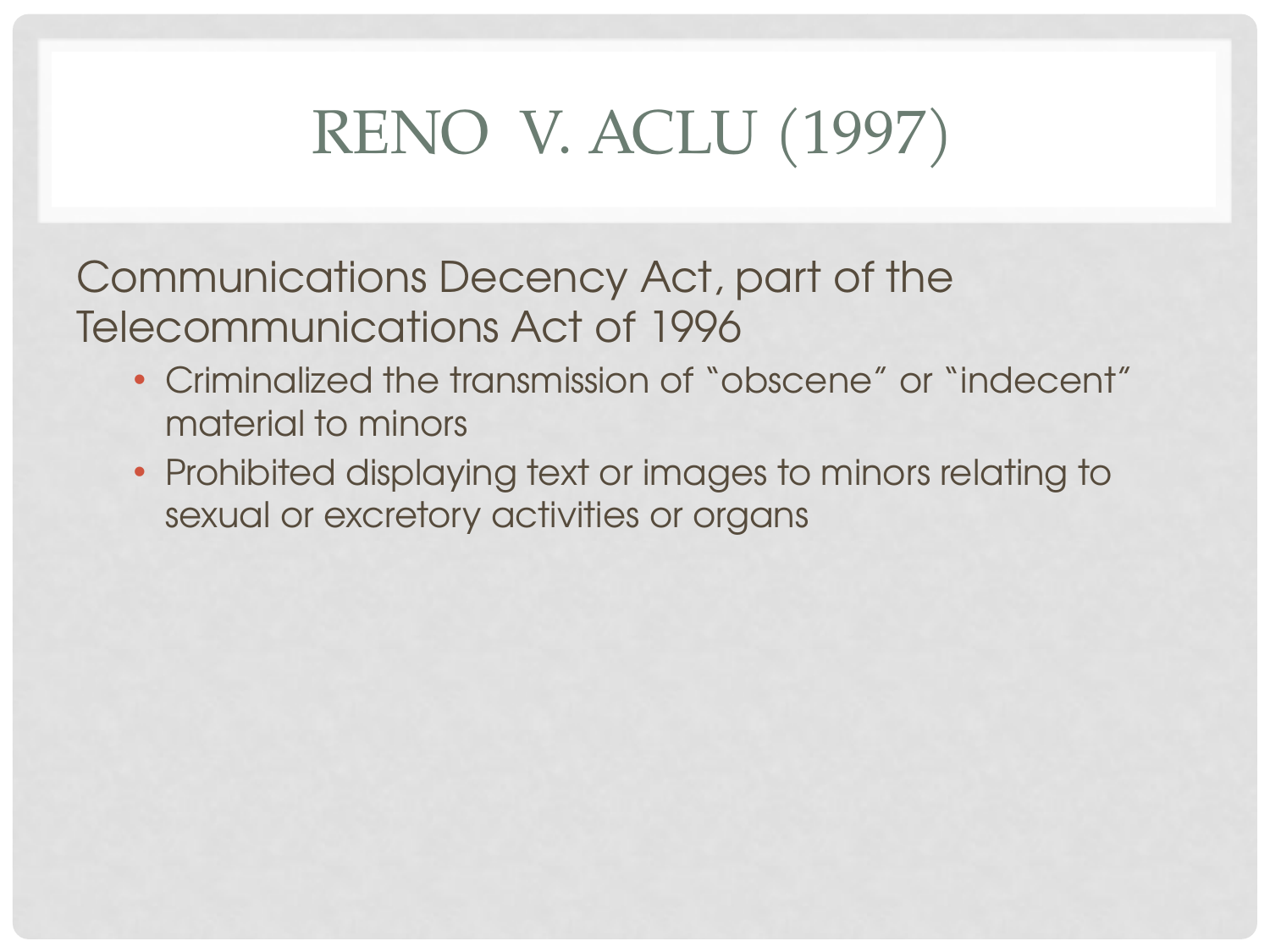

# Reno  v. ACLU (1997)
Communications Decency Act, part of the Telecommunications Act of 1996
Criminalized the transmission of “obscene” or “indecent” material to minors
Prohibited displaying text or images to minors relating to sexual or excretory activities or organs